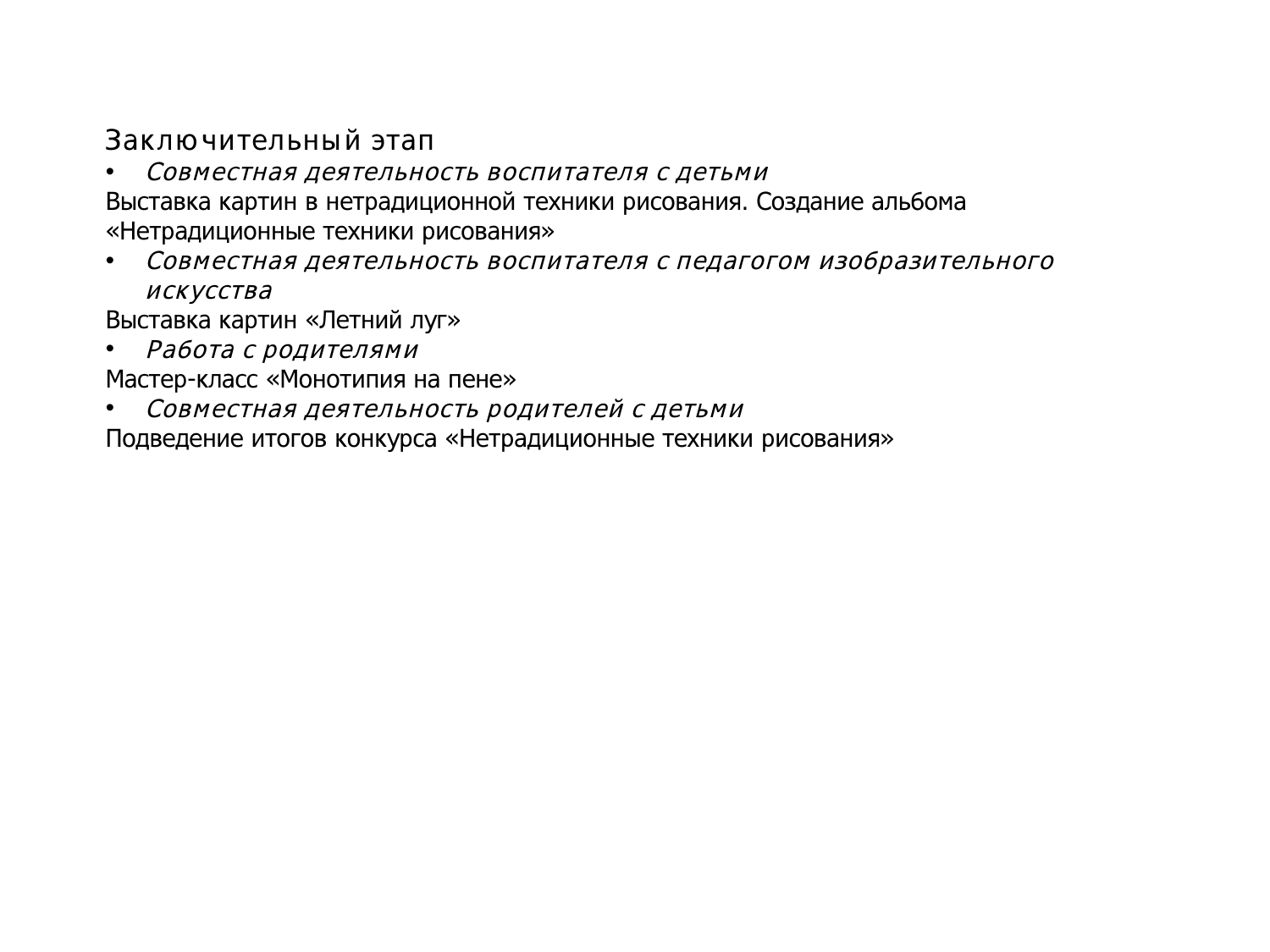

Заключительный этап
Совместная деятельность воспитателя с детьми
Выставка картин в нетрадиционной техники рисования. Создание альбома «Нетрадиционные техники рисования»
Совместная деятельность воспитателя с педагогом изобразительного искусства
Выставка картин «Летний луг»
Работа с родителями
Мастер-класс «Монотипия на пене»
Совместная деятельность родителей с детьми
Подведение итогов конкурса «Нетрадиционные техники рисования»